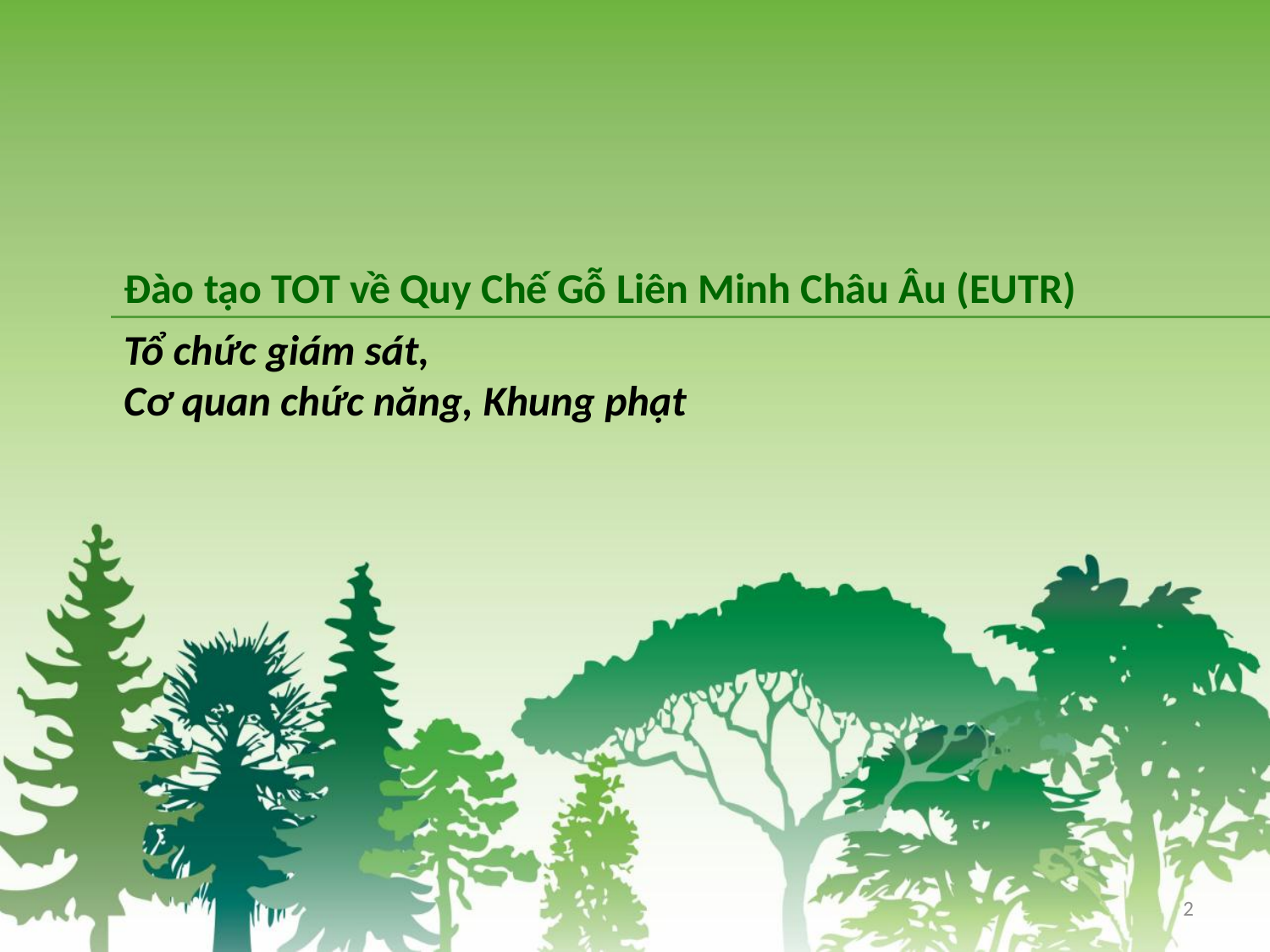

Đào tạo TOT về Quy Chế Gỗ Liên Minh Châu Âu (EUTR)
Tổ chức giám sát,
Cơ quan chức năng, Khung phạt
2